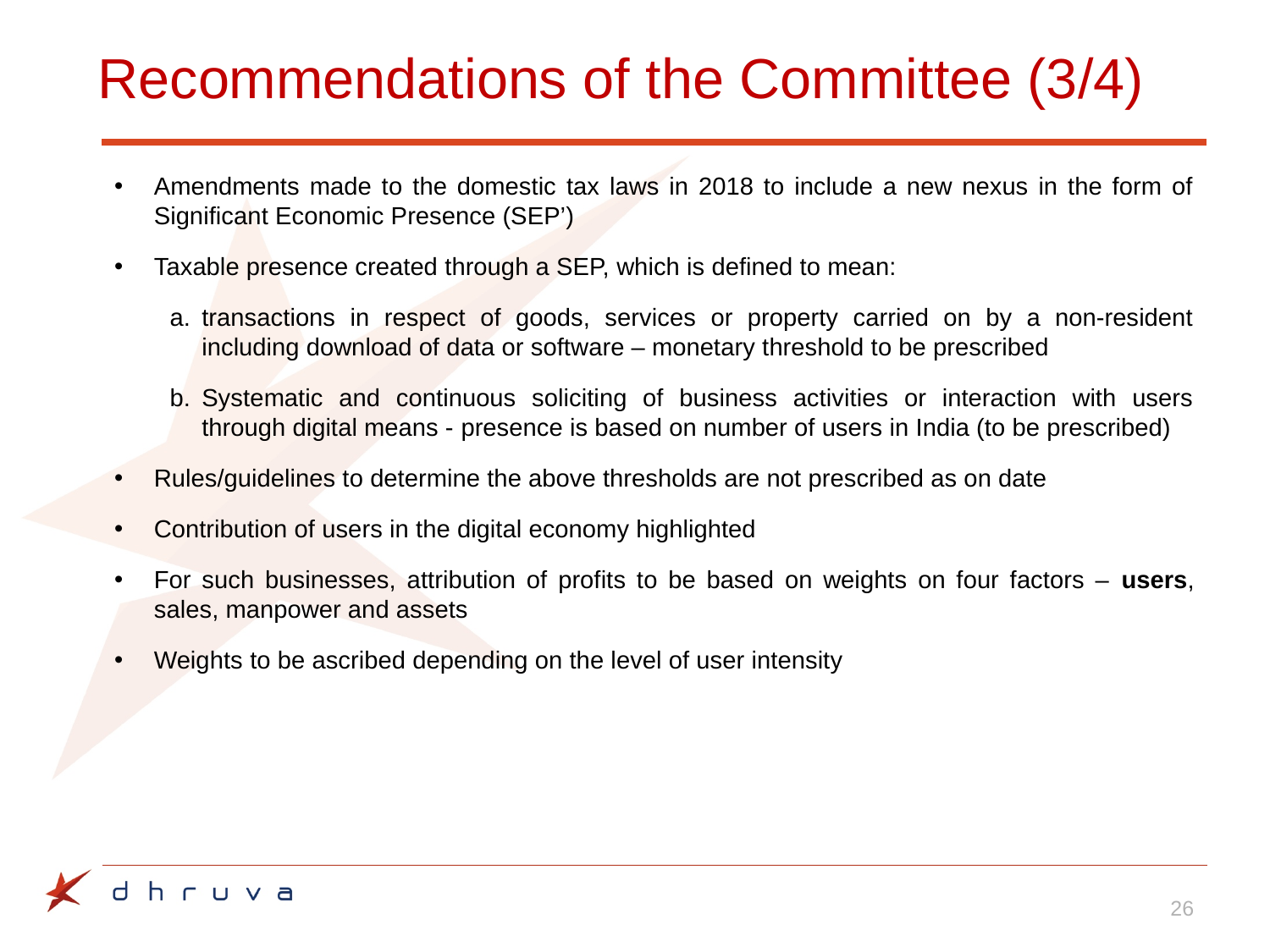

Recommendations of the Committee (3/4)
Amendments made to the domestic tax laws in 2018 to include a new nexus in the form of Significant Economic Presence (SEP’)
Taxable presence created through a SEP, which is defined to mean:
transactions in respect of goods, services or property carried on by a non-resident including download of data or software – monetary threshold to be prescribed
Systematic and continuous soliciting of business activities or interaction with users through digital means - presence is based on number of users in India (to be prescribed)
Rules/guidelines to determine the above thresholds are not prescribed as on date
Contribution of users in the digital economy highlighted
For such businesses, attribution of profits to be based on weights on four factors – users, sales, manpower and assets
Weights to be ascribed depending on the level of user intensity
26